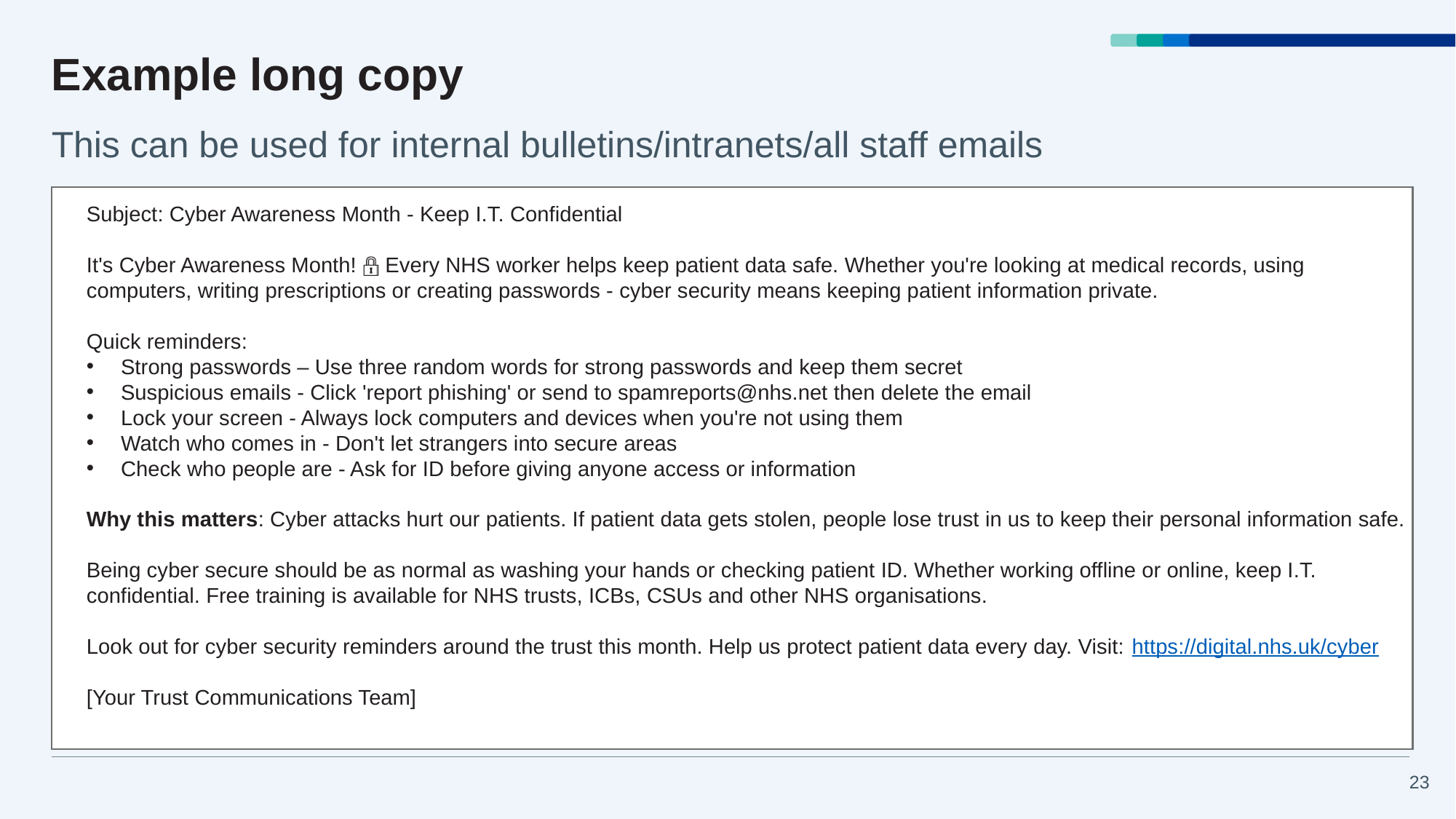

# Example long copy
This can be used for internal bulletins/intranets/all staff emails

Subject: Cyber Awareness Month - Keep I.T. Confidential

It's Cyber Awareness Month! 🔒 Every NHS worker helps keep patient data safe. Whether you're looking at medical records, using computers, writing prescriptions or creating passwords - cyber security means keeping patient information private.

Quick reminders:
Strong passwords – Use three random words for strong passwords and keep them secret
Suspicious emails - Click 'report phishing' or send to spamreports@nhs.net then delete the email
Lock your screen - Always lock computers and devices when you're not using them
Watch who comes in - Don't let strangers into secure areas
Check who people are - Ask for ID before giving anyone access or information

Why this matters: Cyber attacks hurt our patients. If patient data gets stolen, people lose trust in us to keep their personal information safe.

Being cyber secure should be as normal as washing your hands or checking patient ID. Whether working offline or online, keep I.T. confidential. Free training is available for NHS trusts, ICBs, CSUs and other NHS organisations.

Look out for cyber security reminders around the trust this month. Help us protect patient data every day. Visit: https://digital.nhs.uk/cyber

[Your Trust Communications Team]